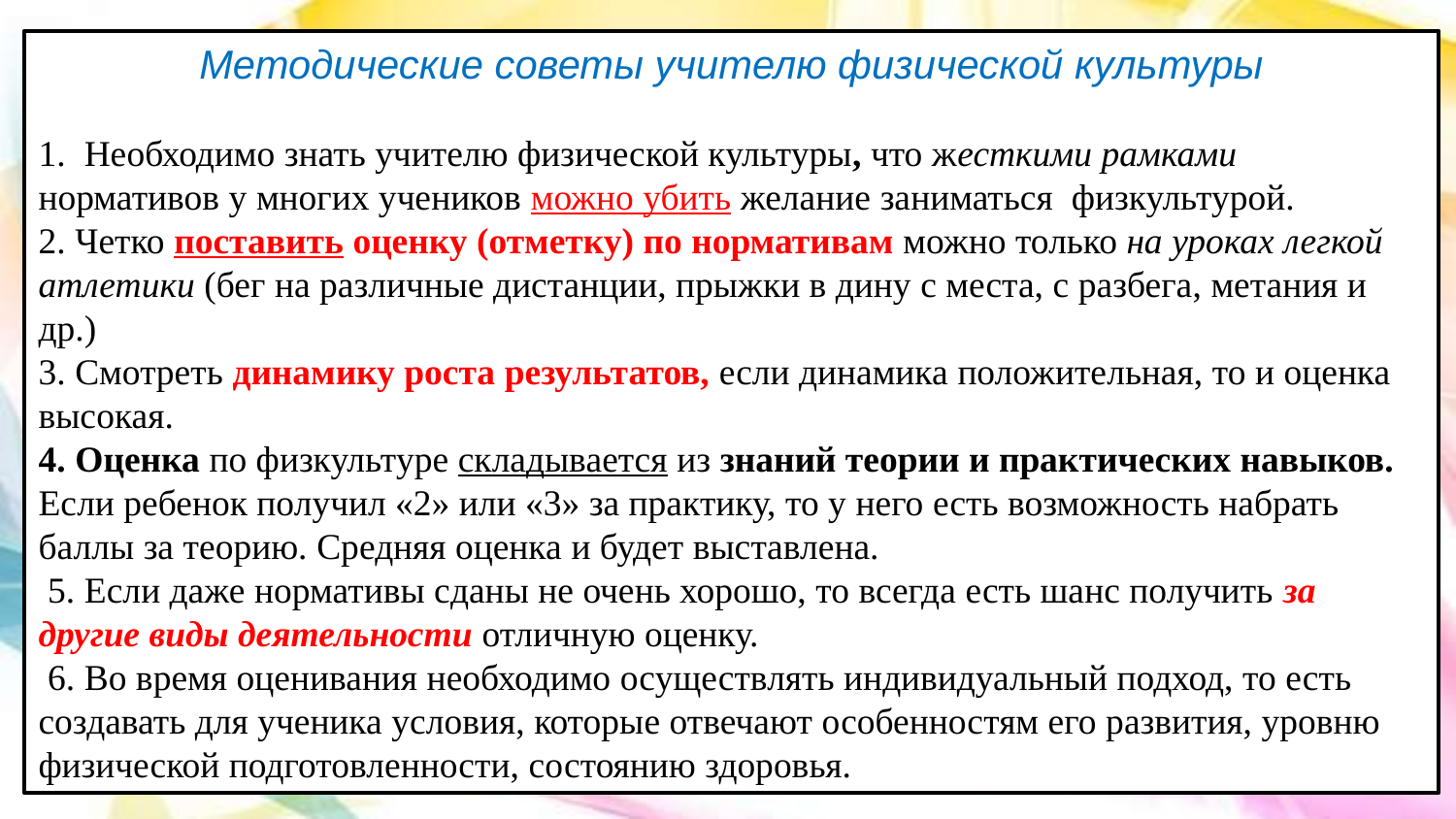

Методические советы учителю физической культуры

1.  Необходимо знать учителю физической культуры, что жесткими рамками нормативов у многих учеников можно убить желание заниматься  физкультурой.
2. Четко поставить оценку (отметку) по нормативам можно только на уроках легкой атлетики (бег на различные дистанции, прыжки в дину с места, с разбега, метания и др.)
3. Смотреть динамику роста результатов, если динамика положительная, то и оценка высокая.
4. Оценка по физкультуре складывается из знаний теории и практических навыков. Если ребенок получил «2» или «3» за практику, то у него есть возможность набрать баллы за теорию. Средняя оценка и будет выставлена.
 5. Если даже нормативы сданы не очень хорошо, то всегда есть шанс получить за другие виды деятельности отличную оценку.
 6. Во время оценивания необходимо осуществлять индивидуальный подход, то есть создавать для ученика условия, которые отвечают особенностям его развития, уровню физической подготовленности, состоянию здоровья.